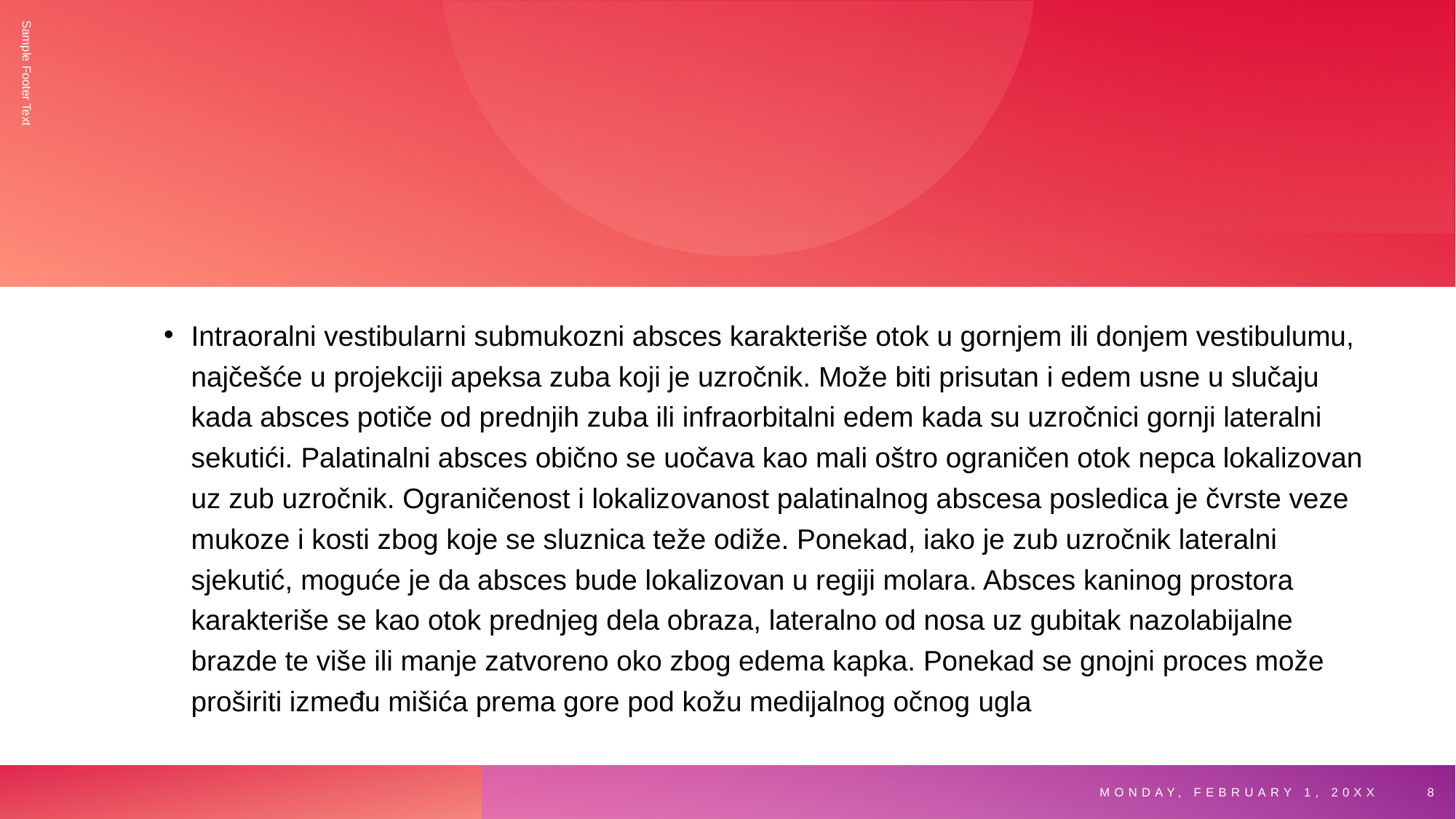

Sample Footer Text
Intraoralni vestibularni submukozni absces karakteriše otok u gornjem ili donjem vestibulumu, najčešće u projekciji apeksa zuba koji je uzročnik. Može biti prisutan i edem usne u slučaju kada absces potiče od prednjih zuba ili infraorbitalni edem kada su uzročnici gornji lateralni sekutići. Palatinalni absces obično se uočava kao mali oštro ograničen otok nepca lokalizovan uz zub uzročnik. Ograničenost i lokalizovanost palatinalnog abscesa posledica je čvrste veze mukoze i kosti zbog koje se sluznica teže odiže. Ponekad, iako je zub uzročnik lateralni sjekutić, moguće je da absces bude lokalizovan u regiji molara. Absces kaninog prostora karakteriše se kao otok prednjeg dela obraza, lateralno od nosa uz gubitak nazolabijalne brazde te više ili manje zatvoreno oko zbog edema kapka. Ponekad se gnojni proces može proširiti između mišića prema gore pod kožu medijalnog očnog ugla
Monday, February 1, 20XX
8